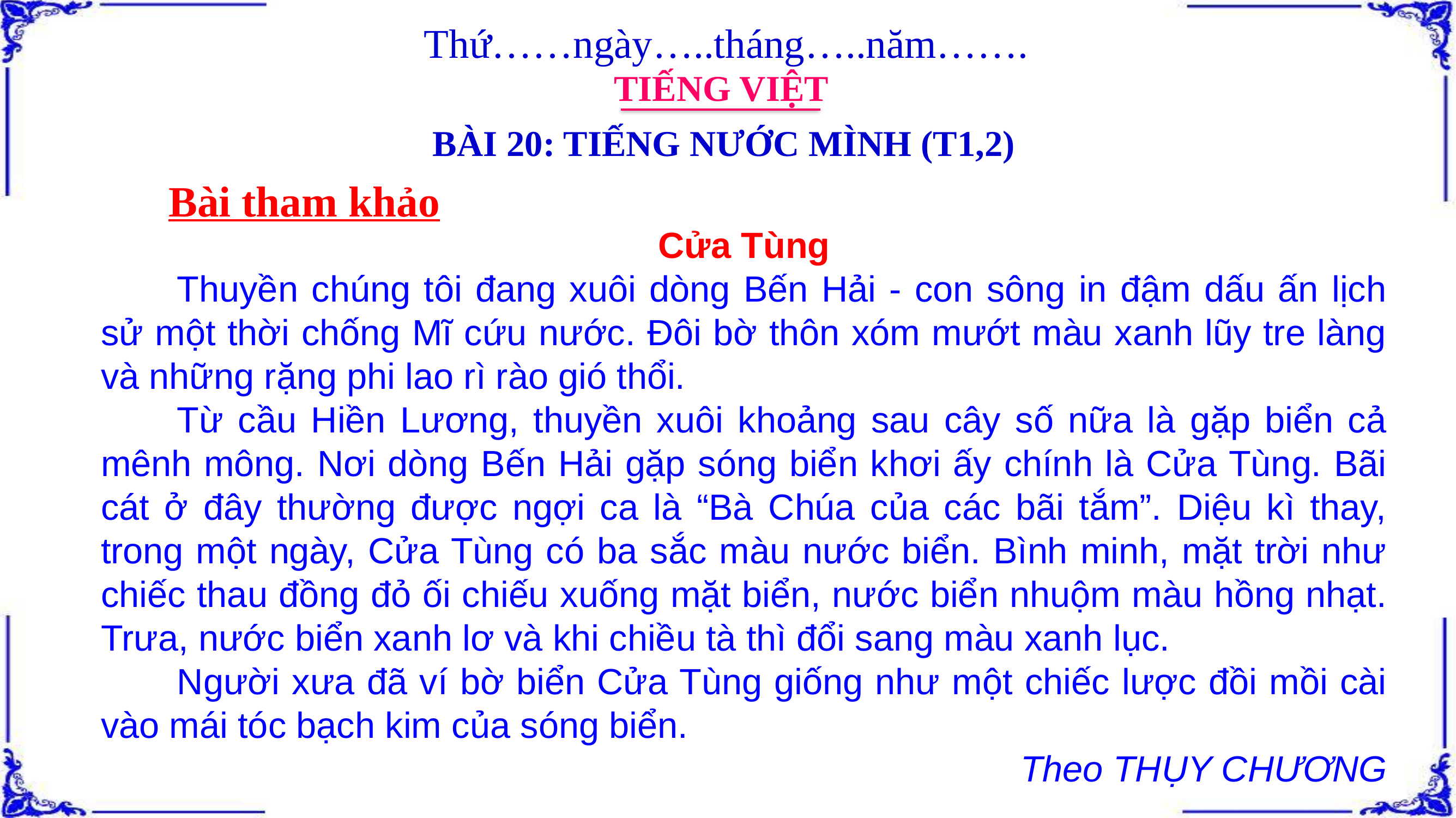

Thứ……ngày…..tháng…..năm…….
TIẾNG VIỆT
BÀI 20: TIẾNG NƯỚC MÌNH (T1,2)
Bài tham khảo
Cửa Tùng
Thuyền chúng tôi đang xuôi dòng Bến Hải - con sông in đậm dấu ấn lịch sử một thời chống Mĩ cứu nước. Đôi bờ thôn xóm mướt màu xanh lũy tre làng và những rặng phi lao rì rào gió thổi.
Từ cầu Hiền Lương, thuyền xuôi khoảng sau cây số nữa là gặp biển cả mênh mông. Nơi dòng Bến Hải gặp sóng biển khơi ấy chính là Cửa Tùng. Bãi cát ở đây thường được ngợi ca là “Bà Chúa của các bãi tắm”. Diệu kì thay, trong một ngày, Cửa Tùng có ba sắc màu nước biển. Bình minh, mặt trời như chiếc thau đồng đỏ ối chiếu xuống mặt biển, nước biển nhuộm màu hồng nhạt. Trưa, nước biển xanh lơ và khi chiều tà thì đổi sang màu xanh lục.
Người xưa đã ví bờ biển Cửa Tùng giống như một chiếc lược đồi mồi cài vào mái tóc bạch kim của sóng biển.
Theo THỤY CHƯƠNG